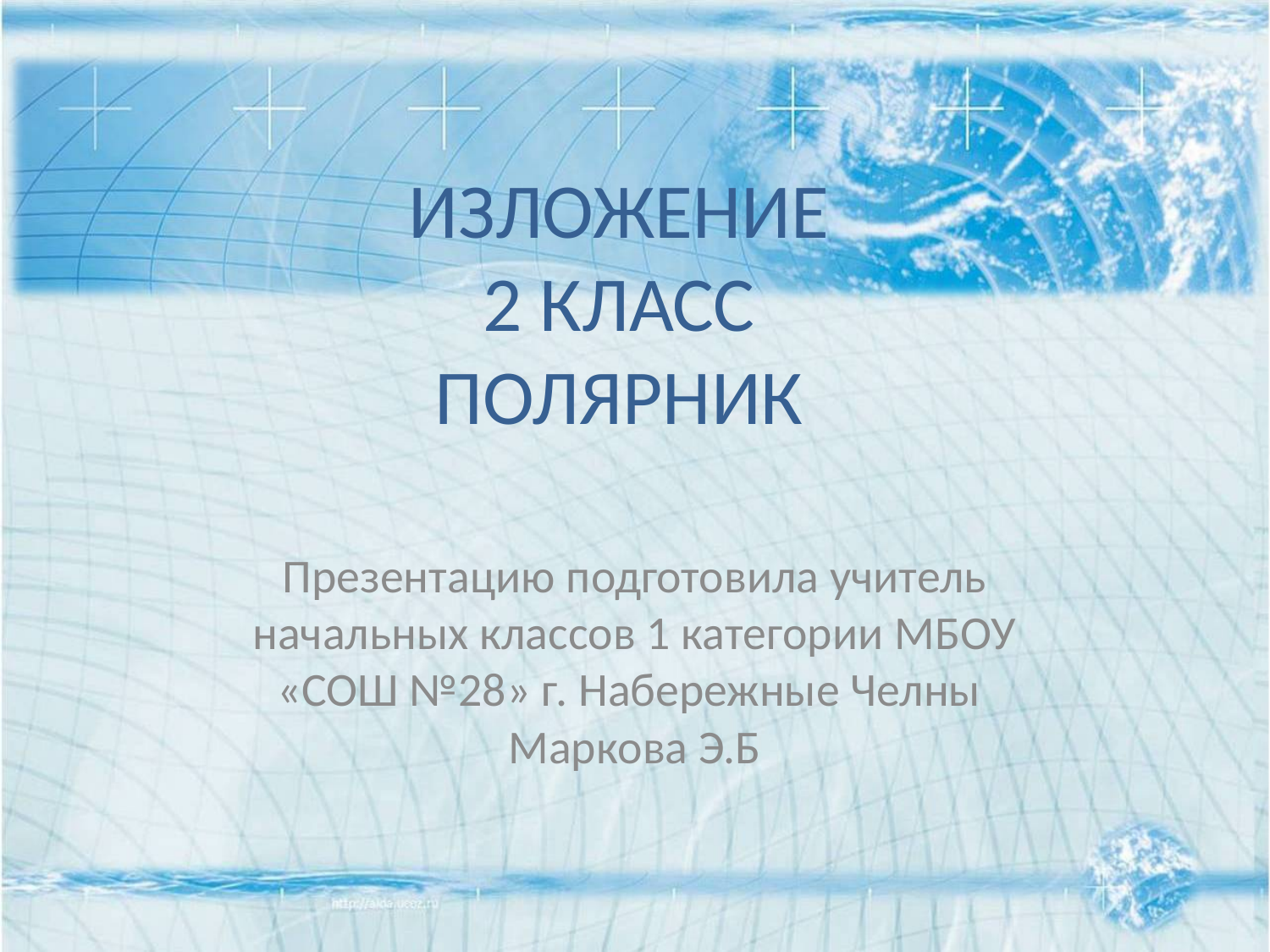

# ИЗЛОЖЕНИЕ 2 КЛАСС ПОЛЯРНИК
Презентацию подготовила учитель начальных классов 1 категории МБОУ «СОШ №28» г. Набережные Челны  Маркова Э.Б